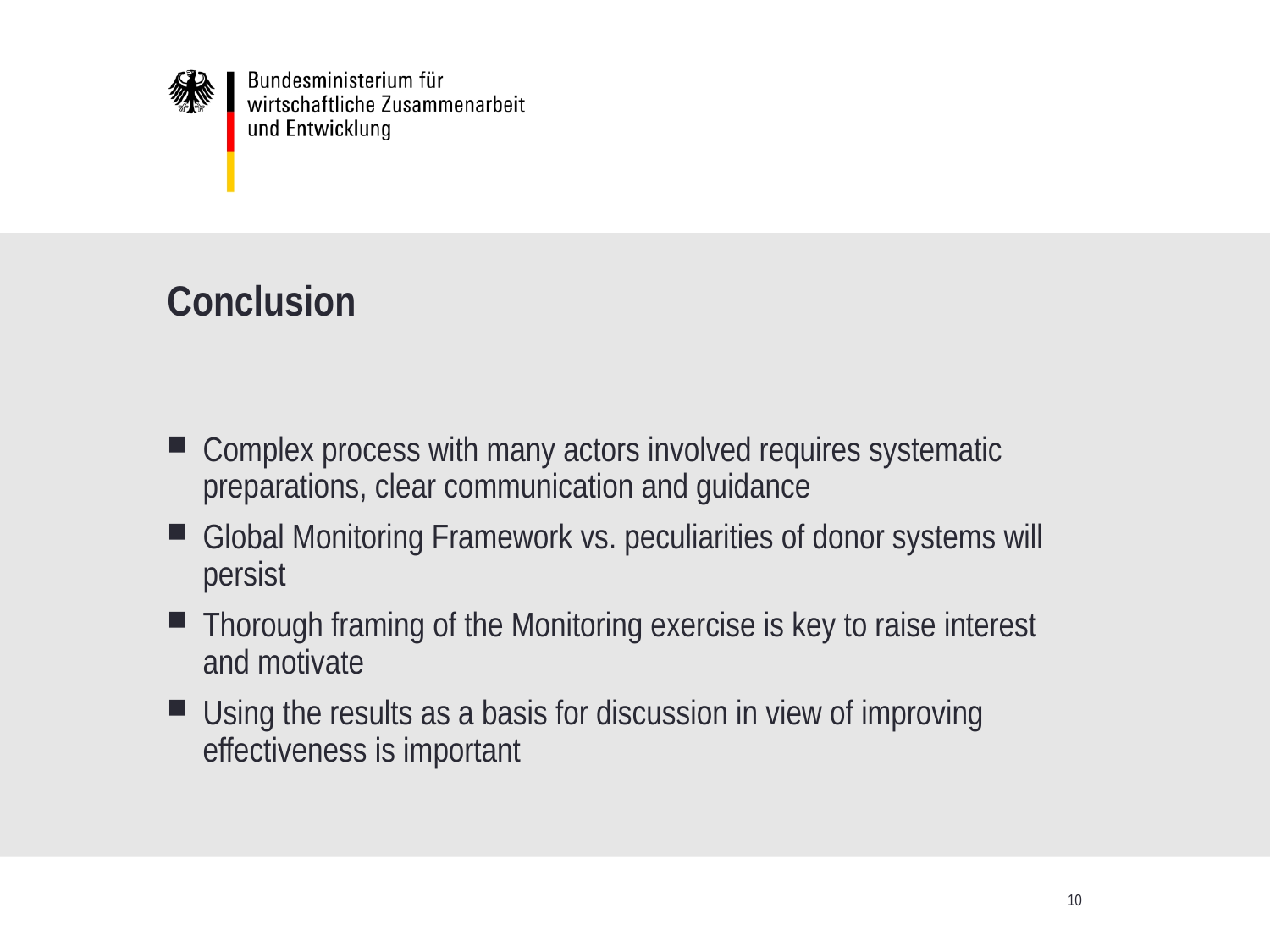

# Conclusion
Complex process with many actors involved requires systematic preparations, clear communication and guidance
Global Monitoring Framework vs. peculiarities of donor systems will persist
Thorough framing of the Monitoring exercise is key to raise interest and motivate
Using the results as a basis for discussion in view of improving effectiveness is important

10